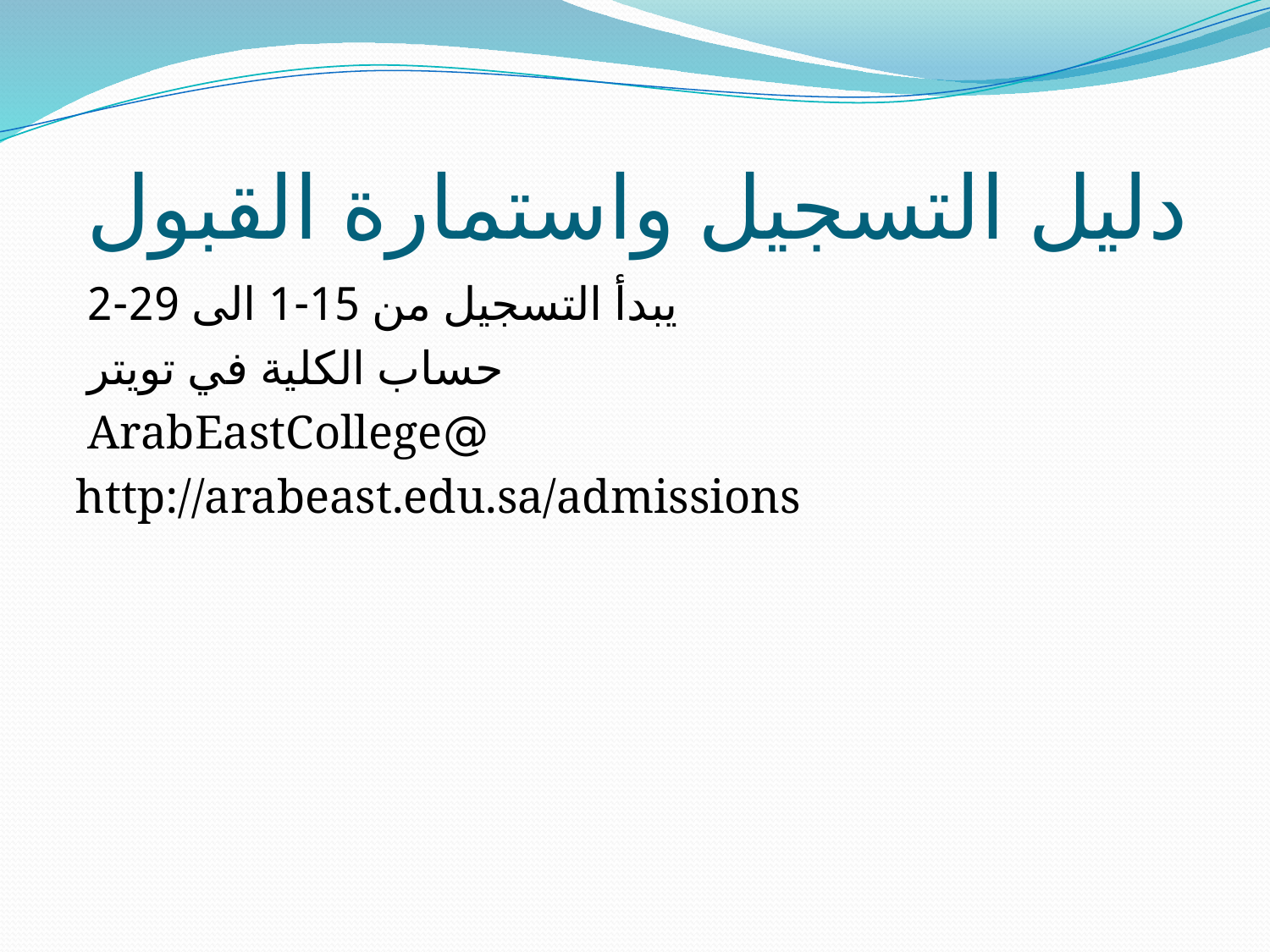

# دليل التسجيل واستمارة القبول
يبدأ التسجيل من 15-1 الى 29-2
حساب الكلية في تويتر
@ArabEastCollege
http://arabeast.edu.sa/admissions